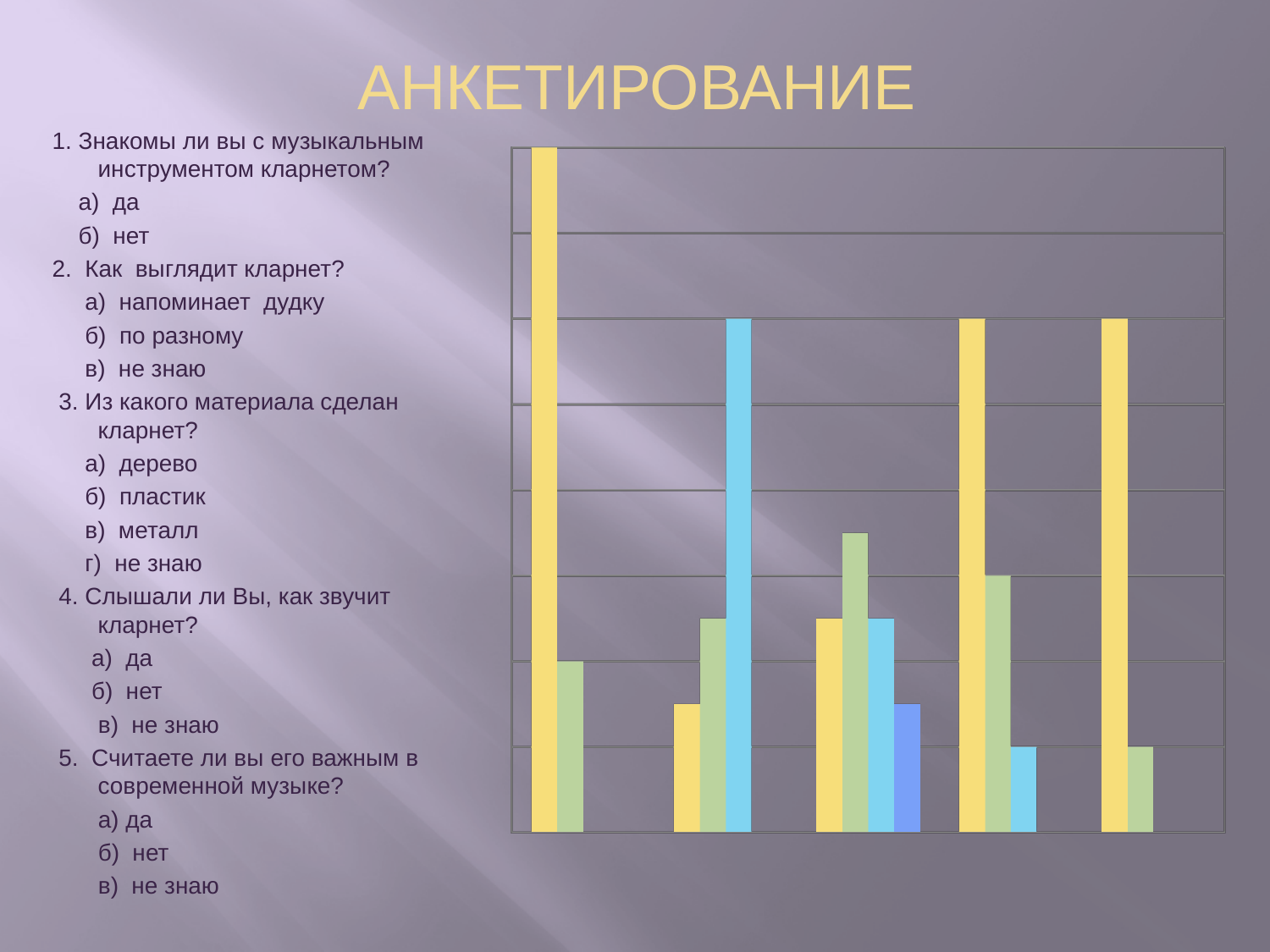

# АНКЕТИРОВАНИЕ
1. Знакомы ли вы с музыкальным  инструментом кларнетом?
    а)  да
    б)  нет
2.  Как  выглядит кларнет?
     а)  напоминает  дудку
     б)  по разному
     в)  не знаю
 3. Из какого материала сделан кларнет?
     а)  дерево
     б)  пластик
     в)  металл
     г)  не знаю
 4. Слышали ли Вы, как звучит кларнет?
      а)  да
      б)  нет
       в)  не знаю
 5.  Считаете ли вы его важным в современной музыке?
       а) да
       б)  нет
       в)  не знаю

[unsupported chart]